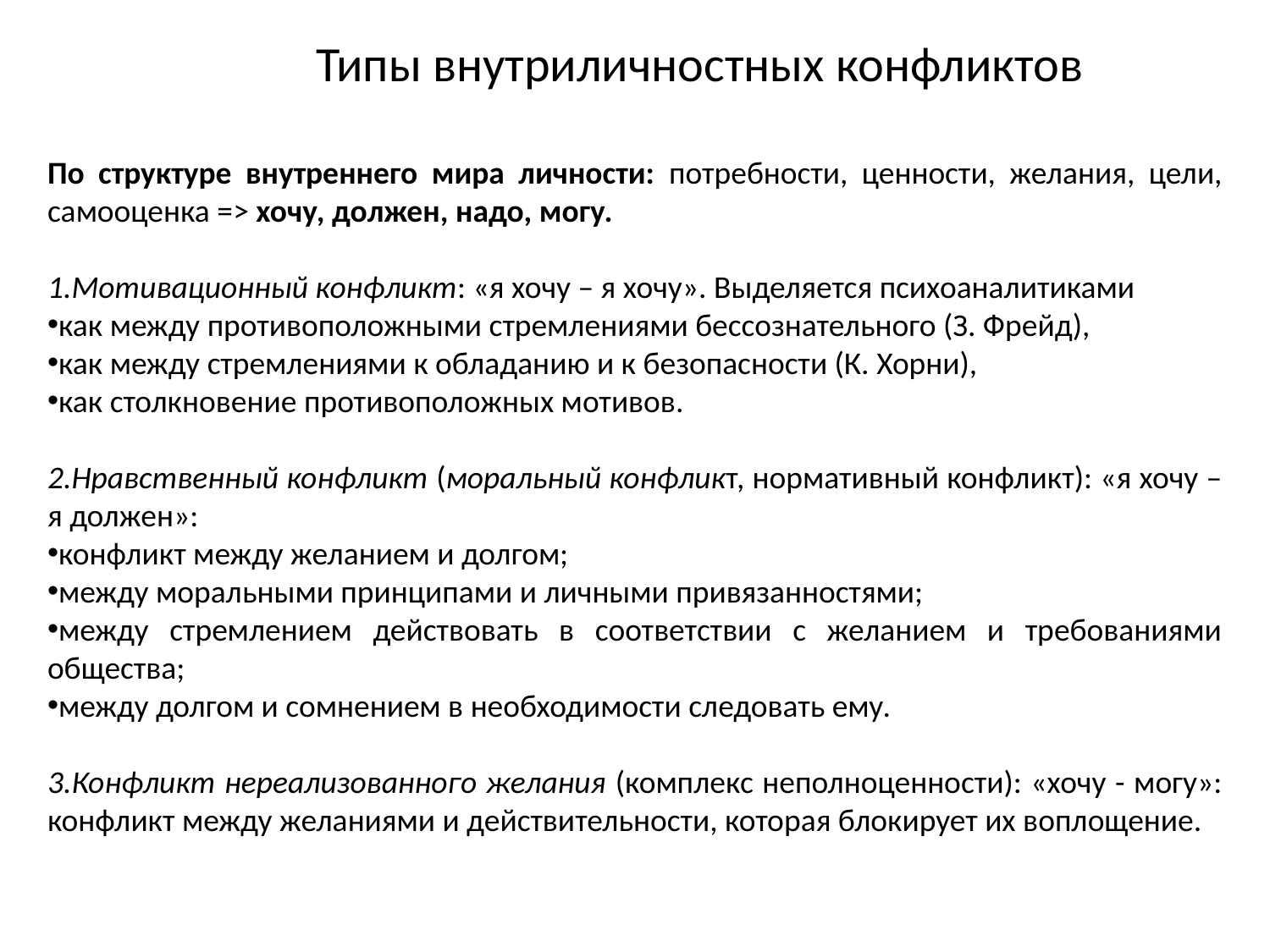

Типы внутриличностных конфликтов
По структуре внутреннего мира личности: потребности, ценности, желания, цели, самооценка => хочу, должен, надо, могу.

1.Мотивационный конфликт: «я хочу – я хочу». Выделяется психоаналитиками
как между противоположными стремлениями бессознательного (З. Фрейд),
как между стремлениями к обладанию и к безопасности (К. Хорни),
как столкновение противоположных мотивов.

2.Нравственный конфликт (моральный конфликт, нормативный конфликт): «я хочу – я должен»:
конфликт между желанием и долгом;
между моральными принципами и личными привязанностями;
между стремлением действовать в соответствии с желанием и требованиями общества;
между долгом и сомнением в необходимости следовать ему.

3.Конфликт нереализованного желания (комплекс неполноценности): «хочу - могу»: конфликт между желаниями и действительности, которая блокирует их воплощение.